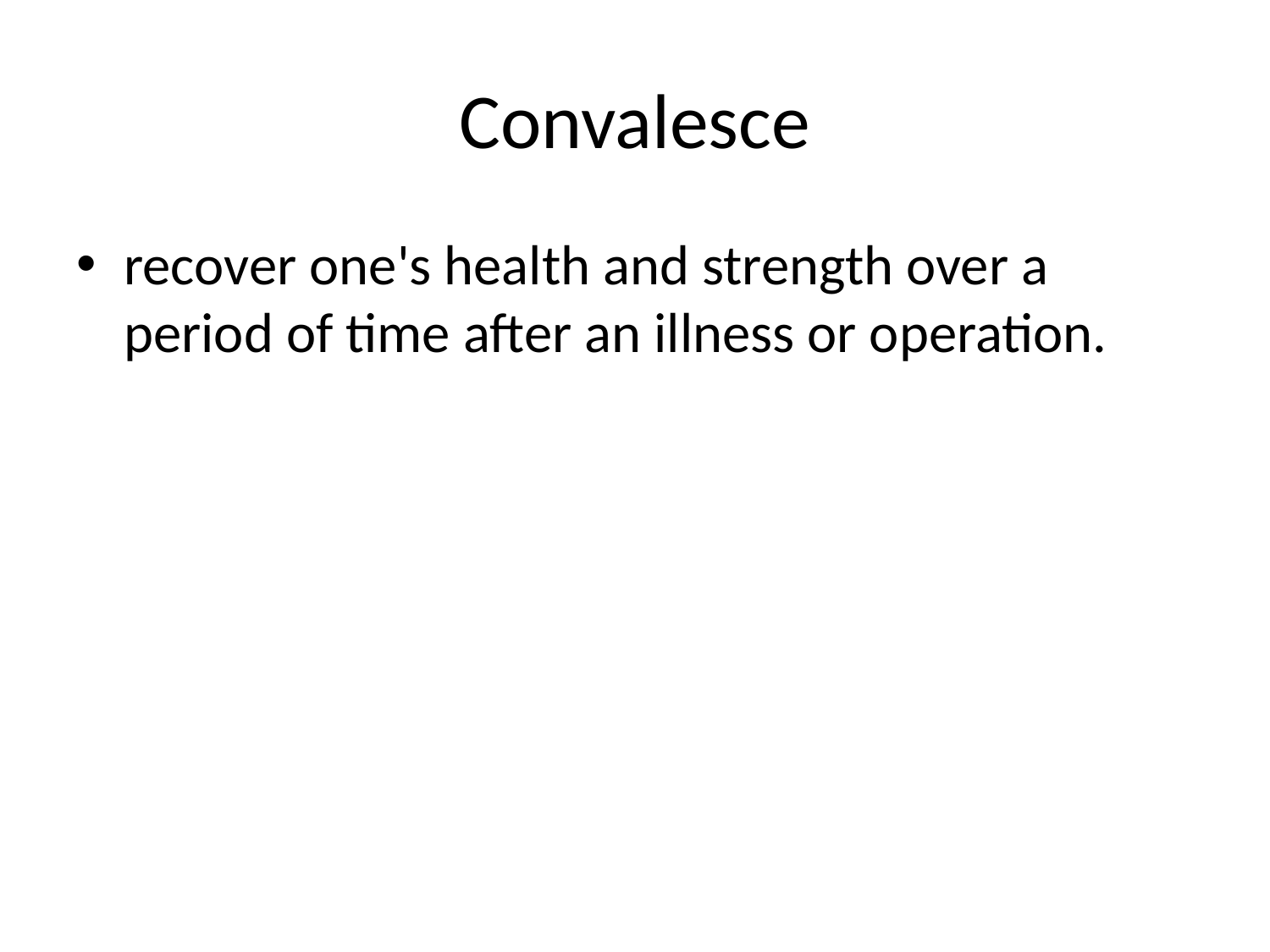

# Convalesce
recover one's health and strength over a period of time after an illness or operation.